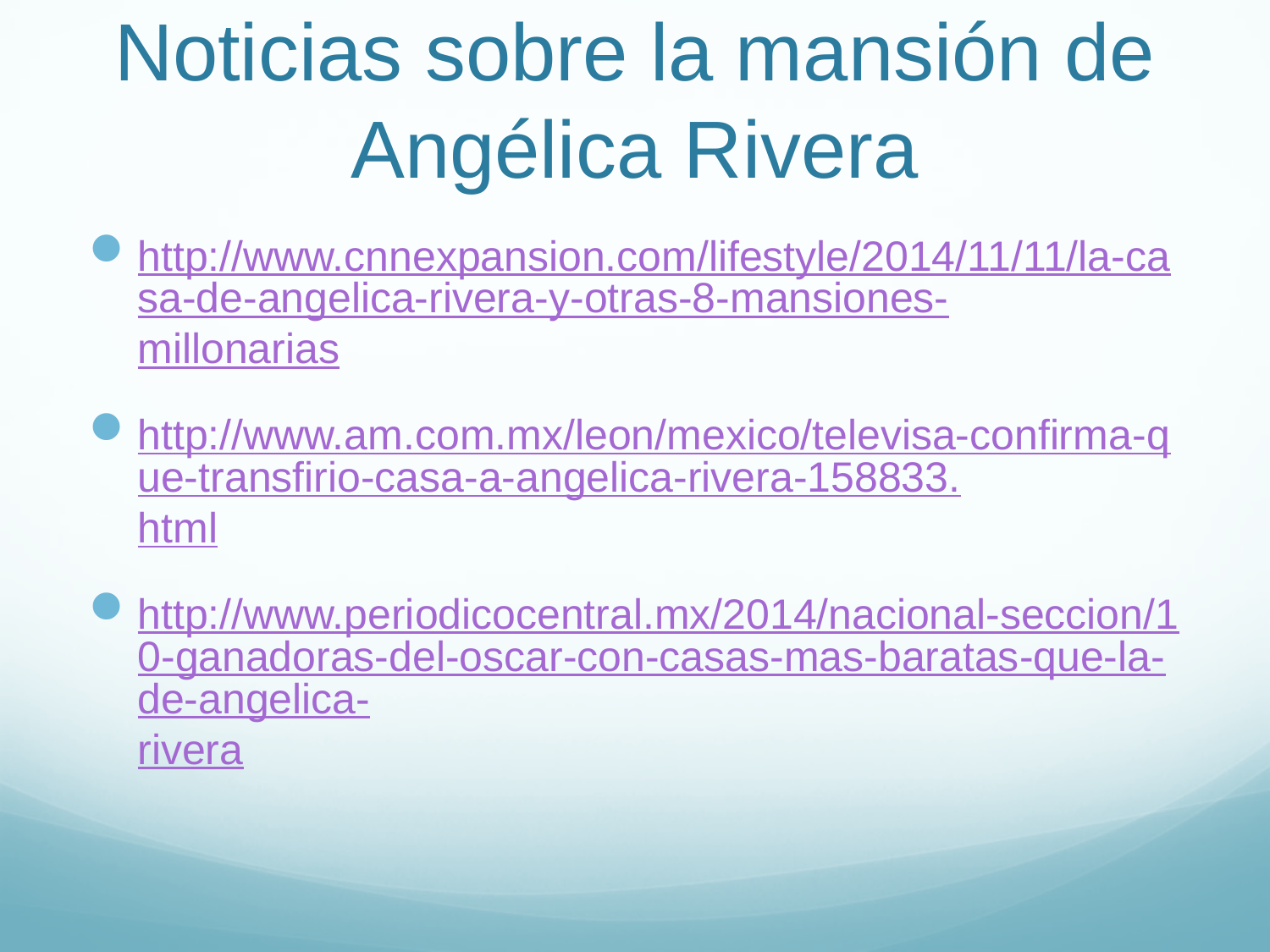

# Noticias sobre la mansión de Angélica Rivera
http://www.cnnexpansion.com/lifestyle/2014/11/11/la-casa-de-angelica-rivera-y-otras-8-mansiones-millonarias
http://www.am.com.mx/leon/mexico/televisa-confirma-que-transfirio-casa-a-angelica-rivera-158833.html
http://www.periodicocentral.mx/2014/nacional-seccion/10-ganadoras-del-oscar-con-casas-mas-baratas-que-la-de-angelica-rivera